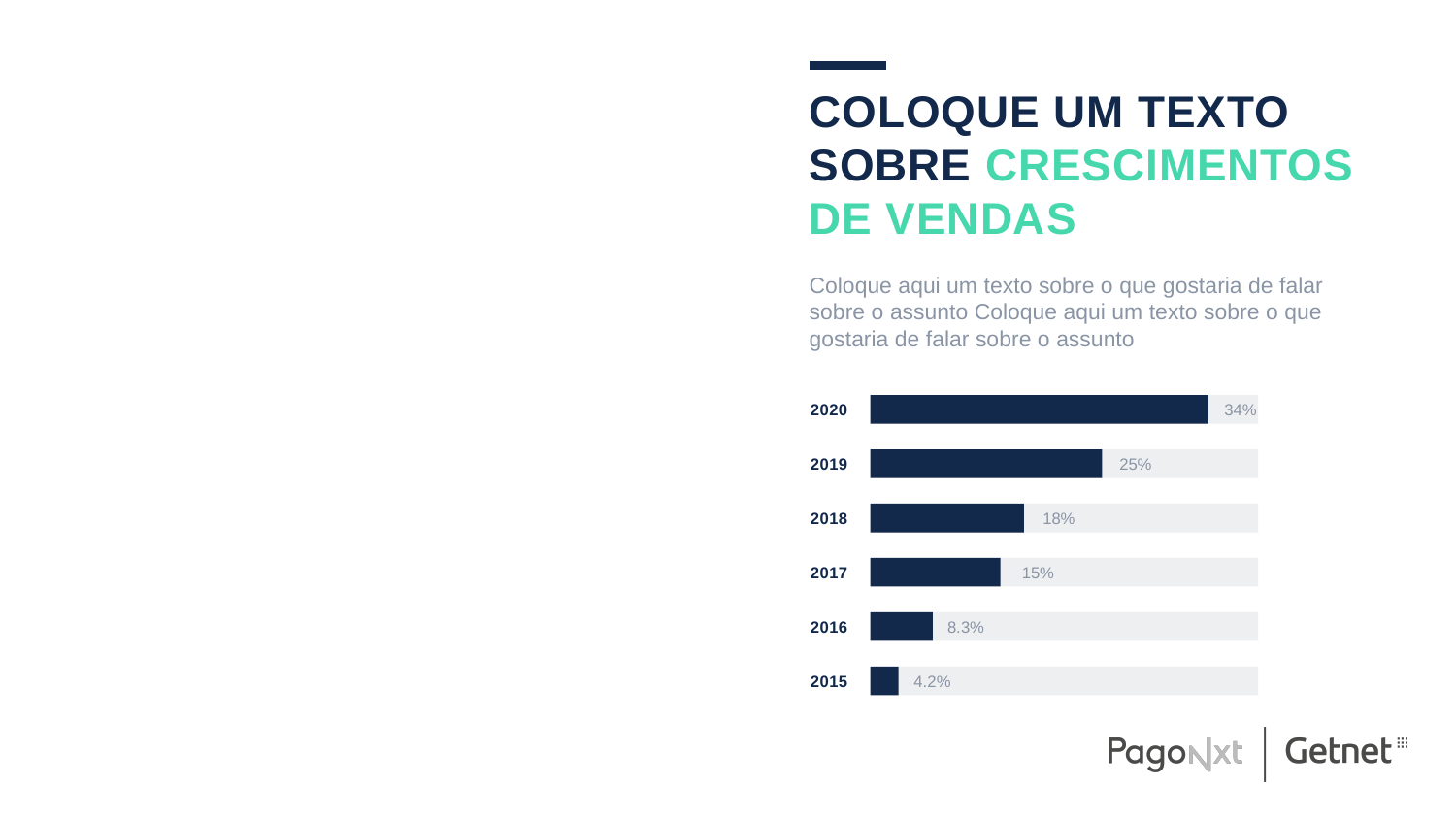

Crescimento de vendas
Coloque um texto  sobre Crescimentos de vendas

Coloque aqui um texto sobre o que gostaria de falar sobre o assunto Coloque aqui um texto sobre o que gostaria de falar sobre o assunto

R$46M

2020
34%
CRESCIMENTO

2019
25%

2018
18%

2017
15%

2016
8.3%

2015
4.2%